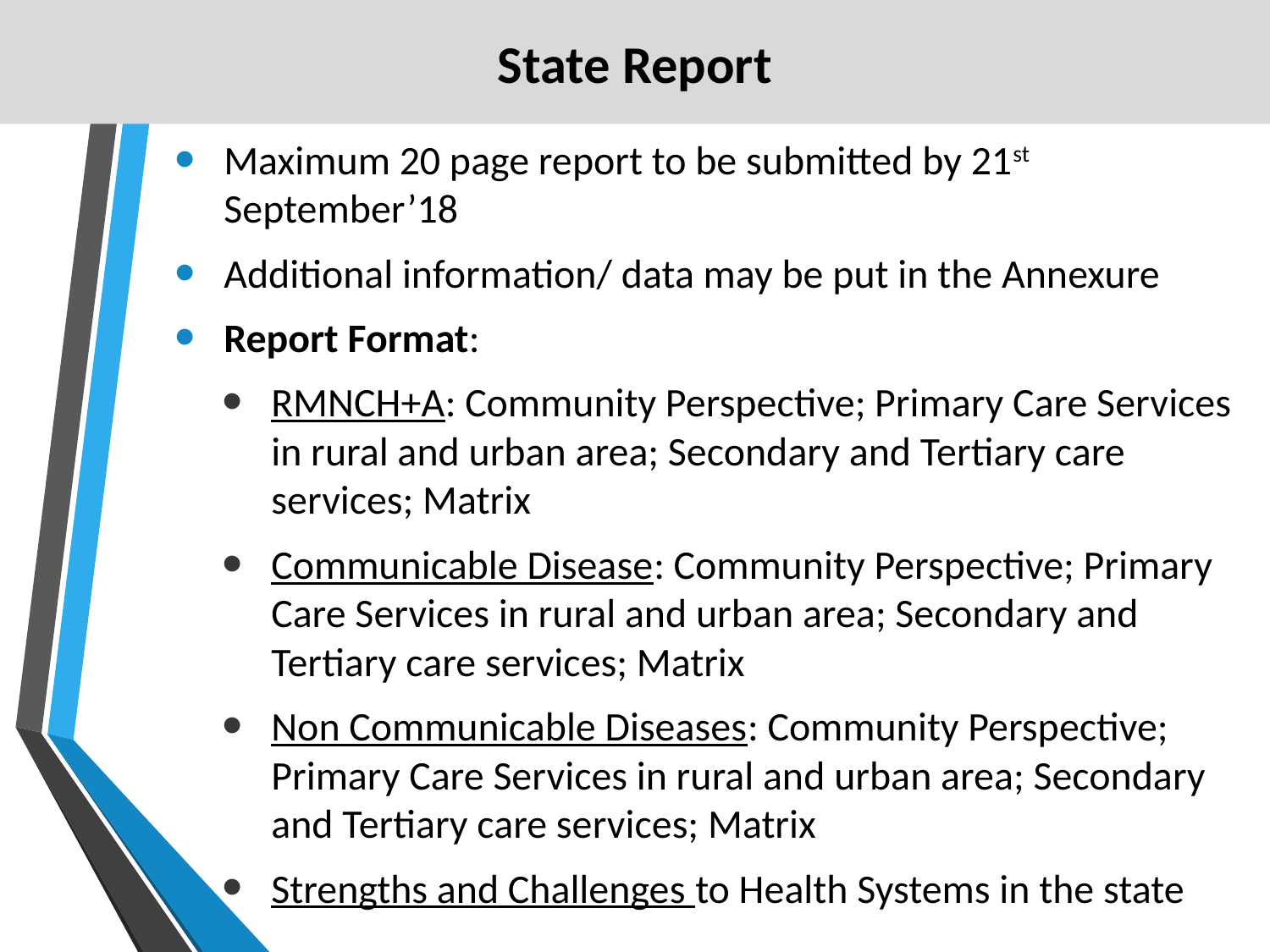

State Report
Maximum 20 page report to be submitted by 21st September’18
Additional information/ data may be put in the Annexure
Report Format:
RMNCH+A: Community Perspective; Primary Care Services in rural and urban area; Secondary and Tertiary care services; Matrix
Communicable Disease: Community Perspective; Primary Care Services in rural and urban area; Secondary and Tertiary care services; Matrix
Non Communicable Diseases: Community Perspective; Primary Care Services in rural and urban area; Secondary and Tertiary care services; Matrix
Strengths and Challenges to Health Systems in the state